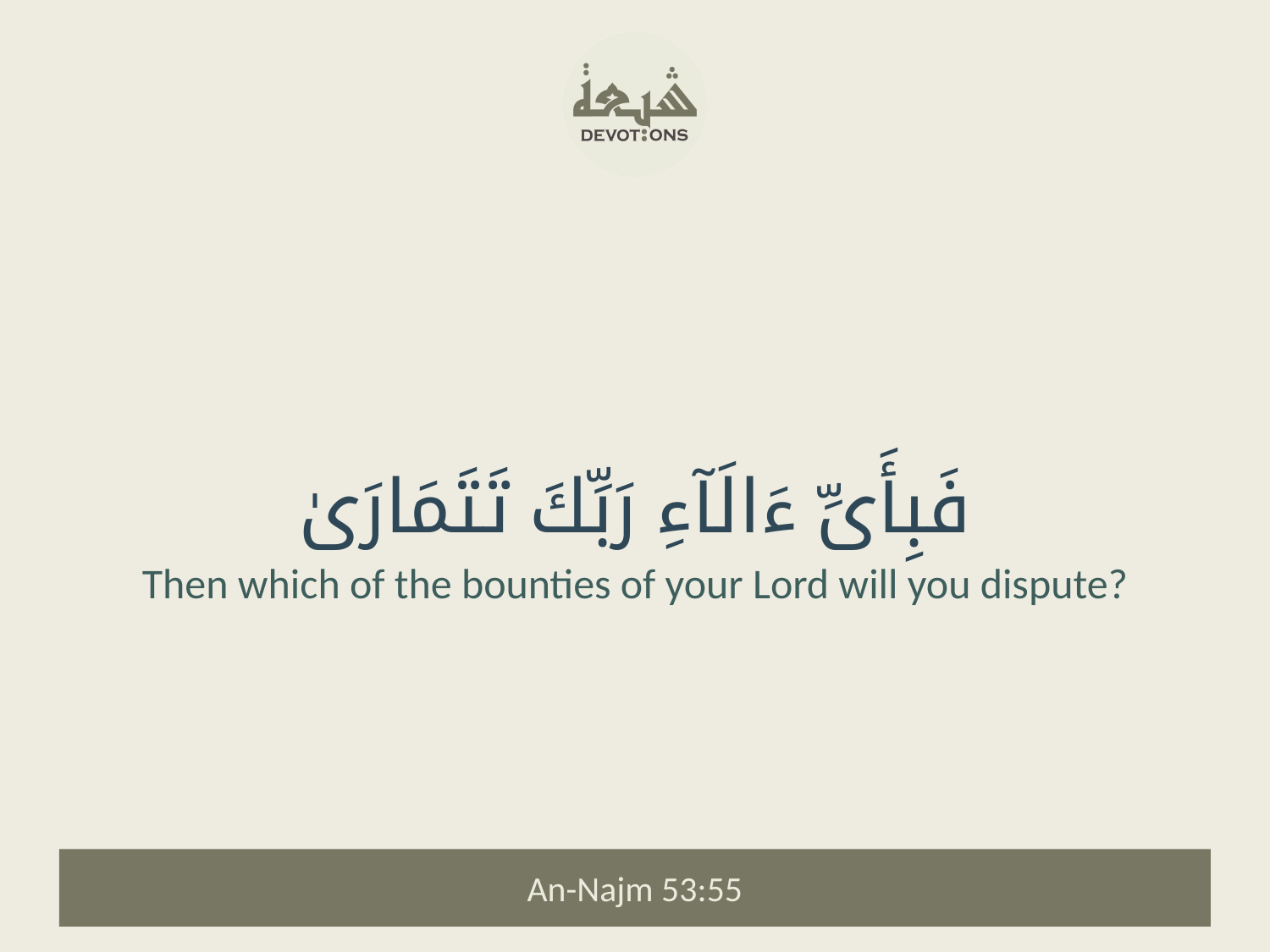

فَبِأَىِّ ءَالَآءِ رَبِّكَ تَتَمَارَىٰ
Then which of the bounties of your Lord will you dispute?
An-Najm 53:55